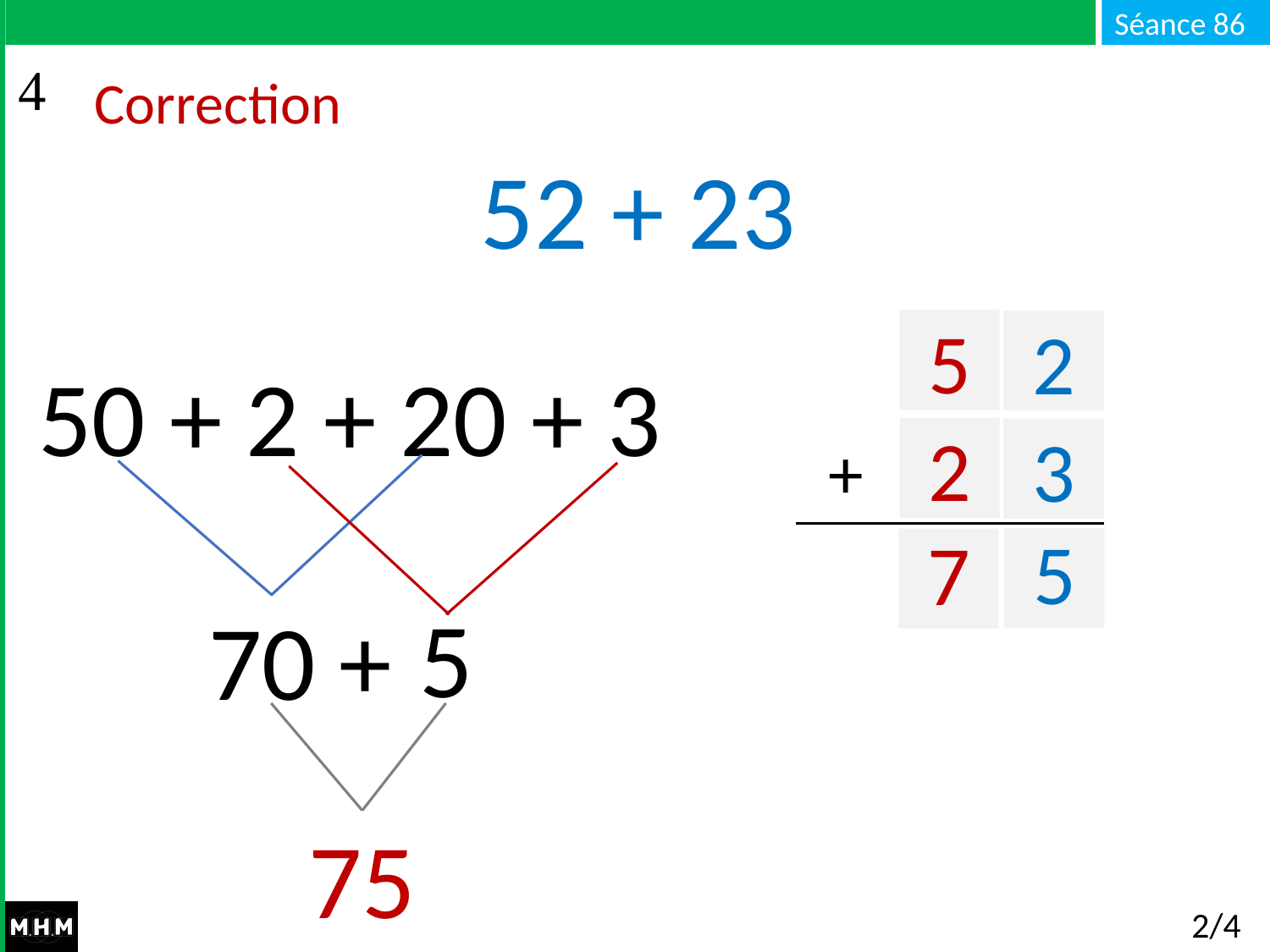

# Correction
52 + 23
5
2
50 + 2 + 20 + 3
+
2
3
5
7
5
70 +
75
2/4